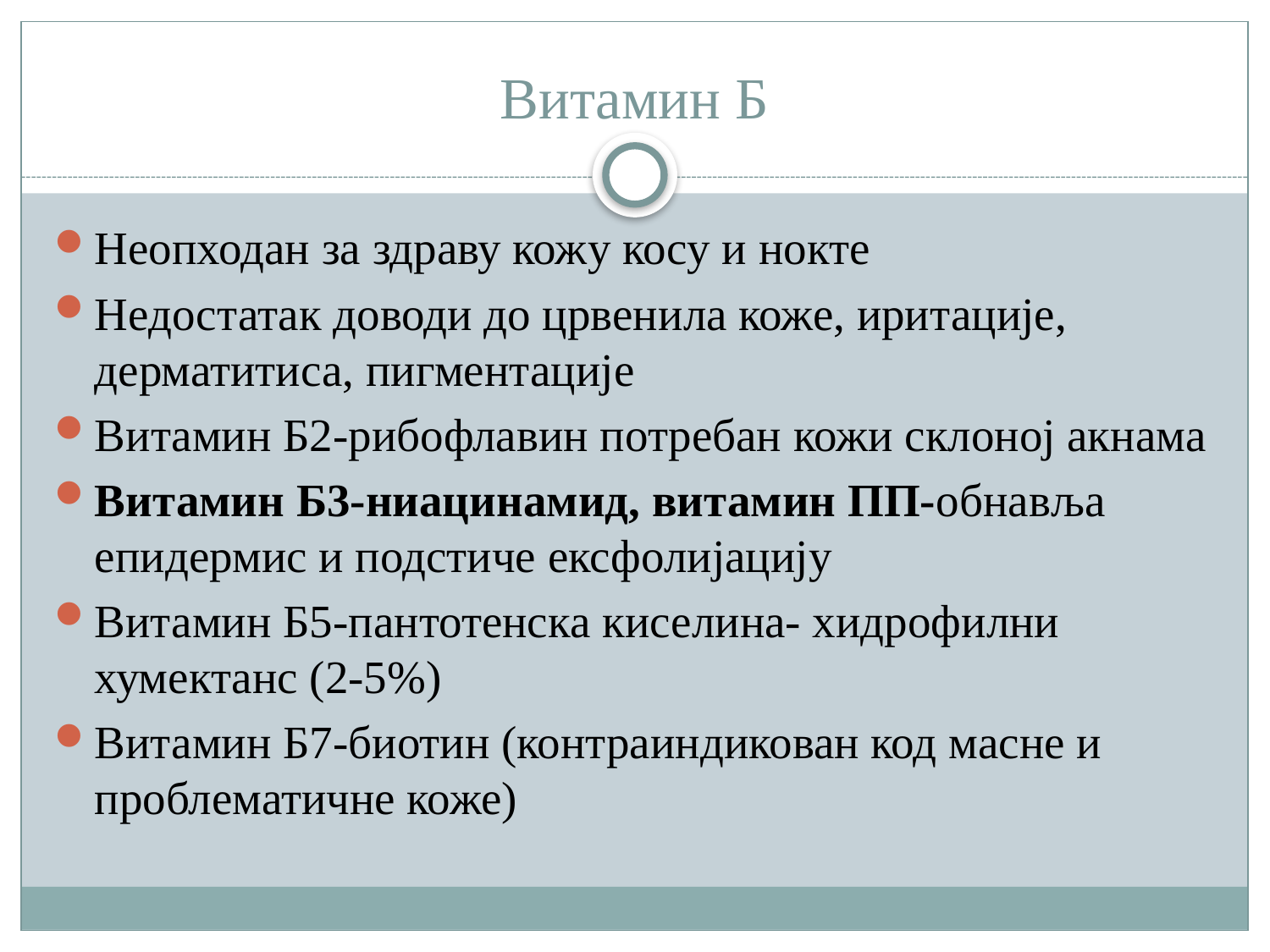

# Витамин Б
Неопходан за здраву кожу косу и нокте
Недостатак доводи до црвенила коже, иритације, дерматитиса, пигментације
Витамин Б2-рибофлавин потребан кожи склоној акнама
Витамин Б3-ниацинамид, витамин ПП-обнавља епидермис и подстиче ексфолијацију
Витамин Б5-пантотенска киселина- хидрофилни хумектанс (2-5%)
Витамин Б7-биотин (контраиндикован код масне и проблематичне коже)